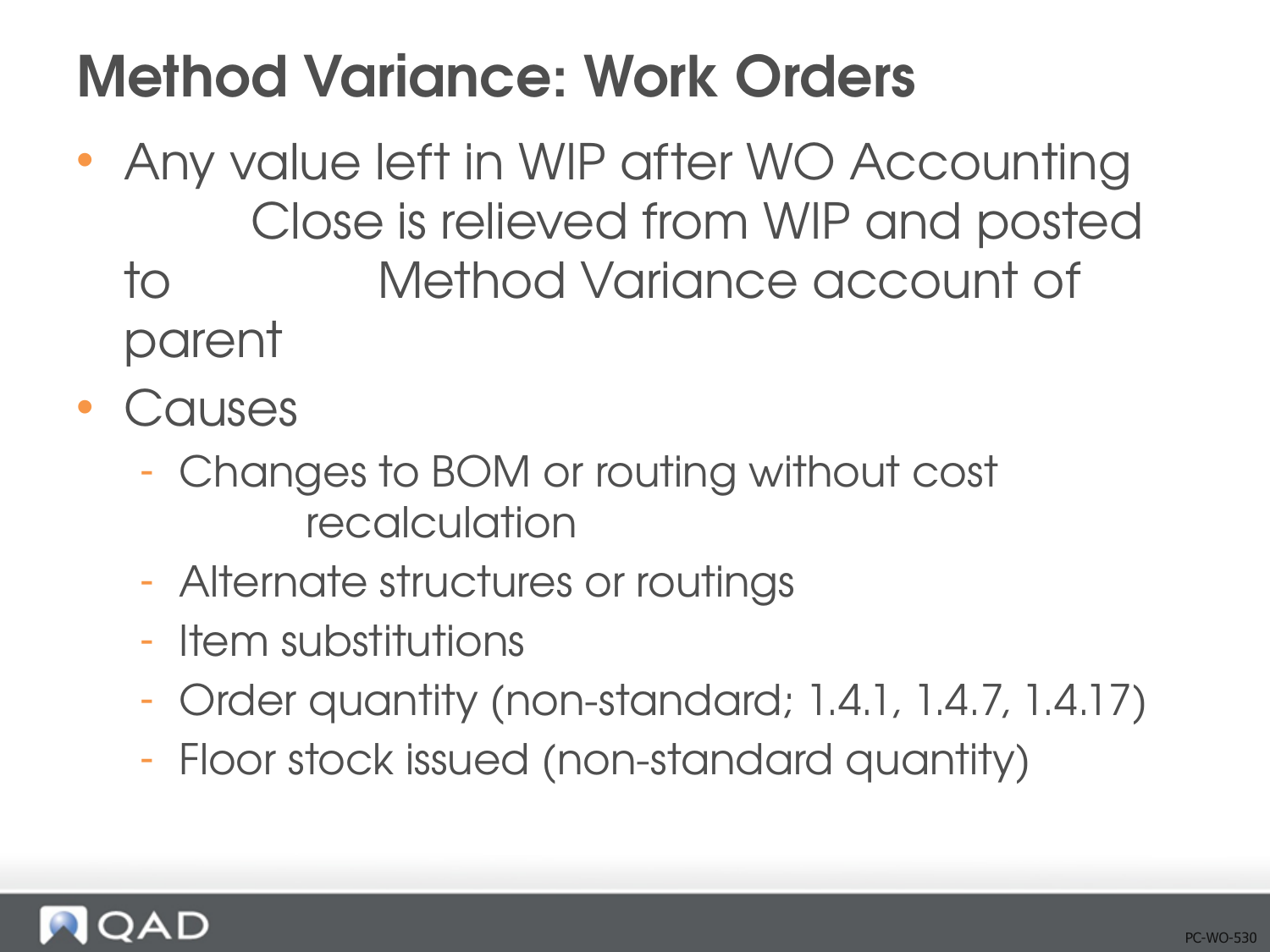

# Method Variance: Work Orders
Any value left in WIP after WO Accounting 	Close is relieved from WIP and posted to 		Method Variance account of parent
Causes
Changes to BOM or routing without cost 		recalculation
Alternate structures or routings
Item substitutions
Order quantity (non-standard; 1.4.1, 1.4.7, 1.4.17)
Floor stock issued (non-standard quantity)

PC-WO-530